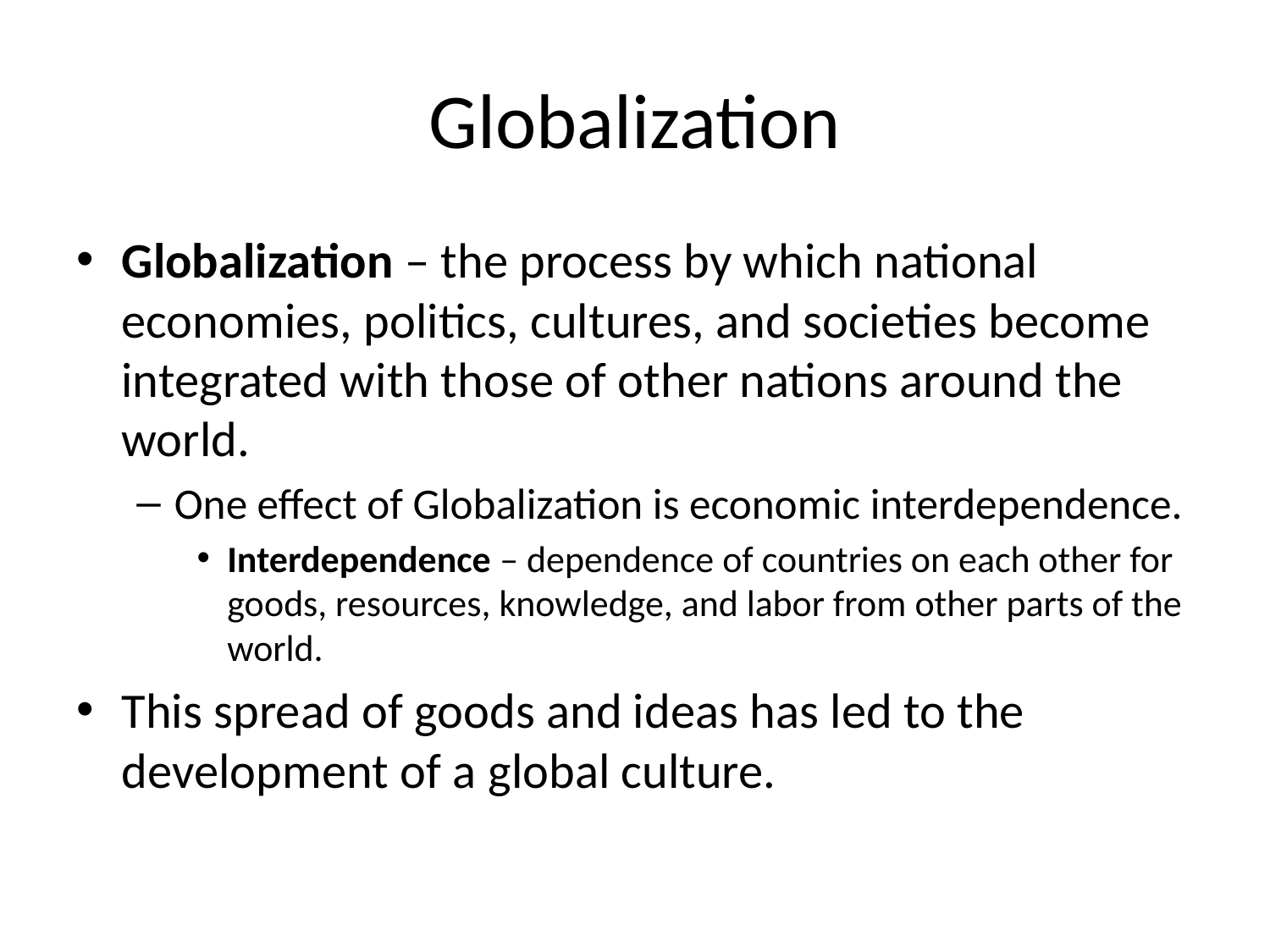

# Globalization
Globalization – the process by which national economies, politics, cultures, and societies become integrated with those of other nations around the world.
One effect of Globalization is economic interdependence.
Interdependence – dependence of countries on each other for goods, resources, knowledge, and labor from other parts of the world.
This spread of goods and ideas has led to the development of a global culture.